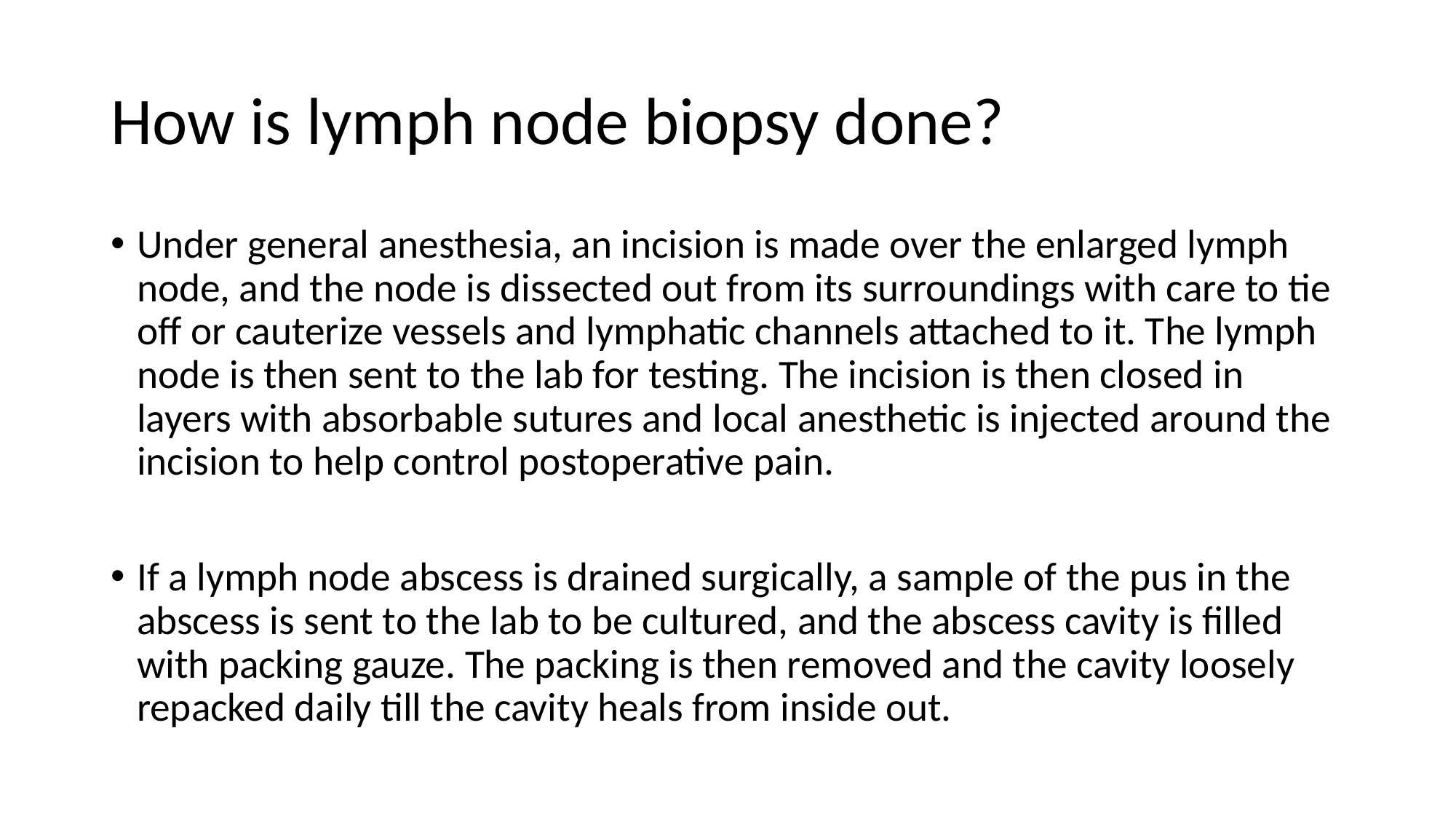

# How is lymph node biopsy done?
Under general anesthesia, an incision is made over the enlarged lymph node, and the node is dissected out from its surroundings with care to tie off or cauterize vessels and lymphatic channels attached to it. The lymph node is then sent to the lab for testing. The incision is then closed in layers with absorbable sutures and local anesthetic is injected around the incision to help control postoperative pain.

If a lymph node abscess is drained surgically, a sample of the pus in the abscess is sent to the lab to be cultured, and the abscess cavity is filled with packing gauze. The packing is then removed and the cavity loosely repacked daily till the cavity heals from inside out.